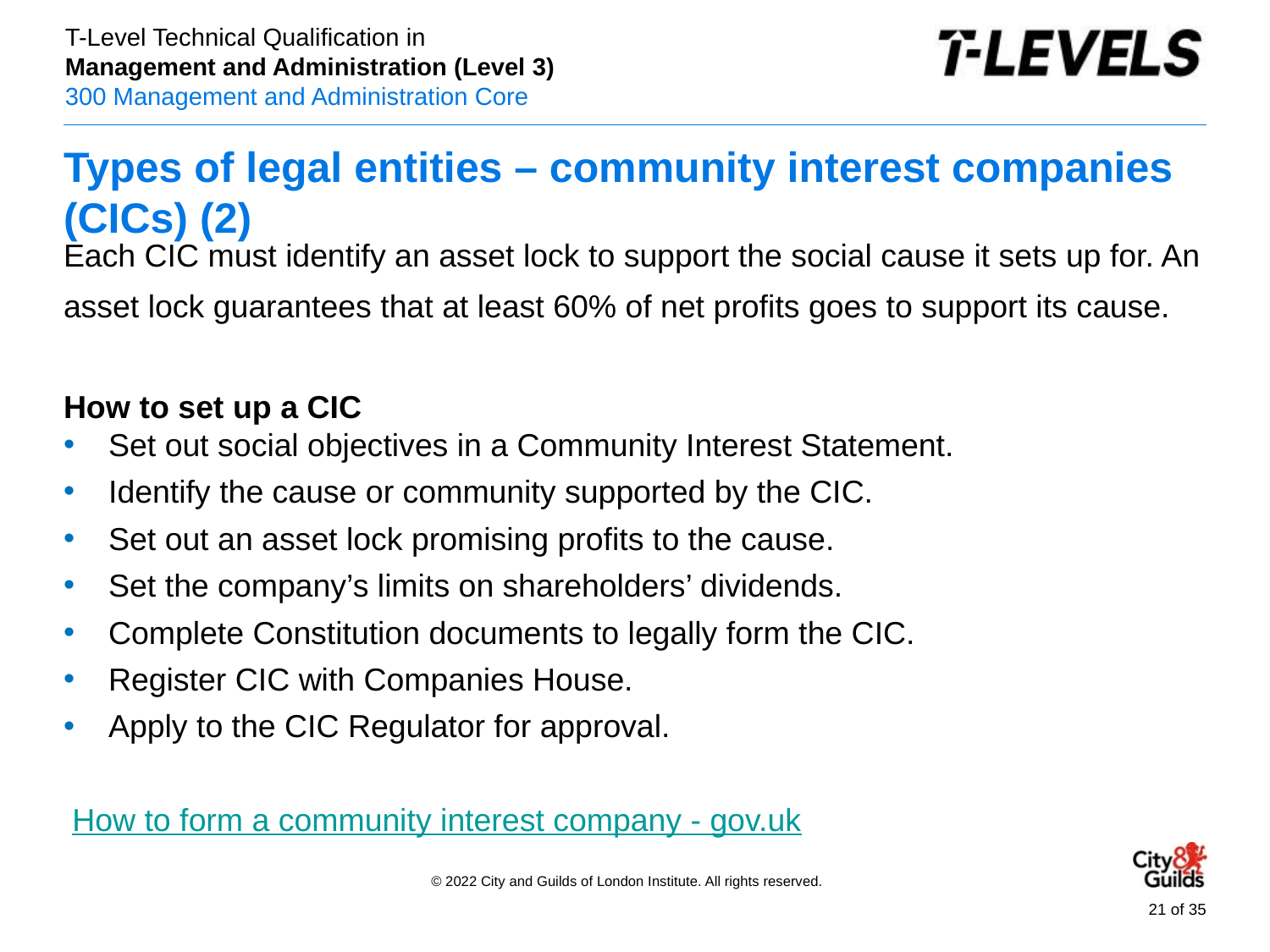

# Types of legal entities – community interest companies (CICs) (2)
Each CIC must identify an asset lock to support the social cause it sets up for. An asset lock guarantees that at least 60% of net profits goes to support its cause.

How to set up a CIC
Set out social objectives in a Community Interest Statement.
Identify the cause or community supported by the CIC.
Set out an asset lock promising profits to the cause.
Set the company’s limits on shareholders’ dividends.
Complete Constitution documents to legally form the CIC.
Register CIC with Companies House.
Apply to the CIC Regulator for approval.

 How to form a community interest company - gov.uk